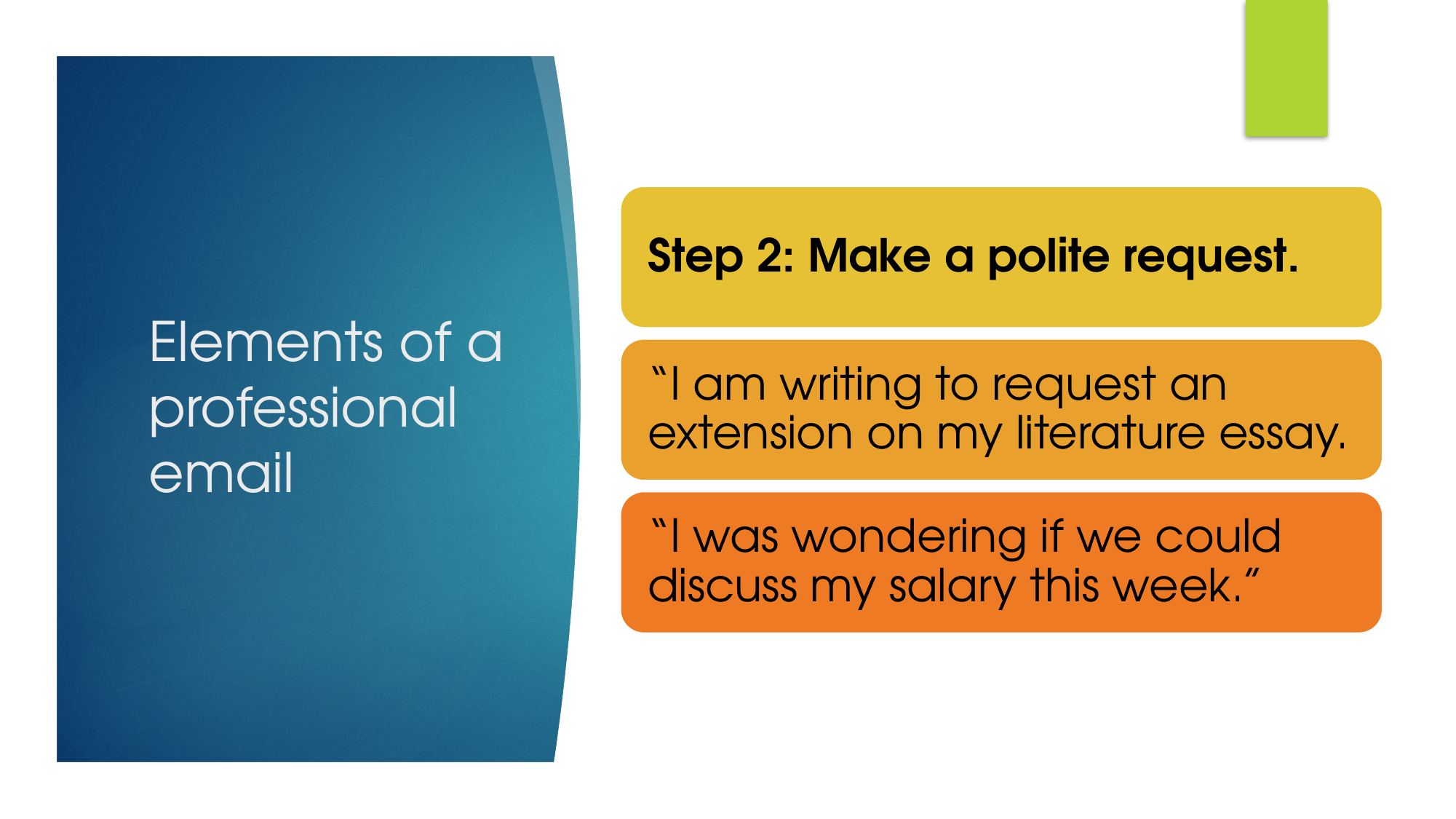

Step 2: Make a polite request.
“I am writing to request an extension on my literature essay.
“I was wondering if we could discuss my salary this week.”
# Elements of a professional email